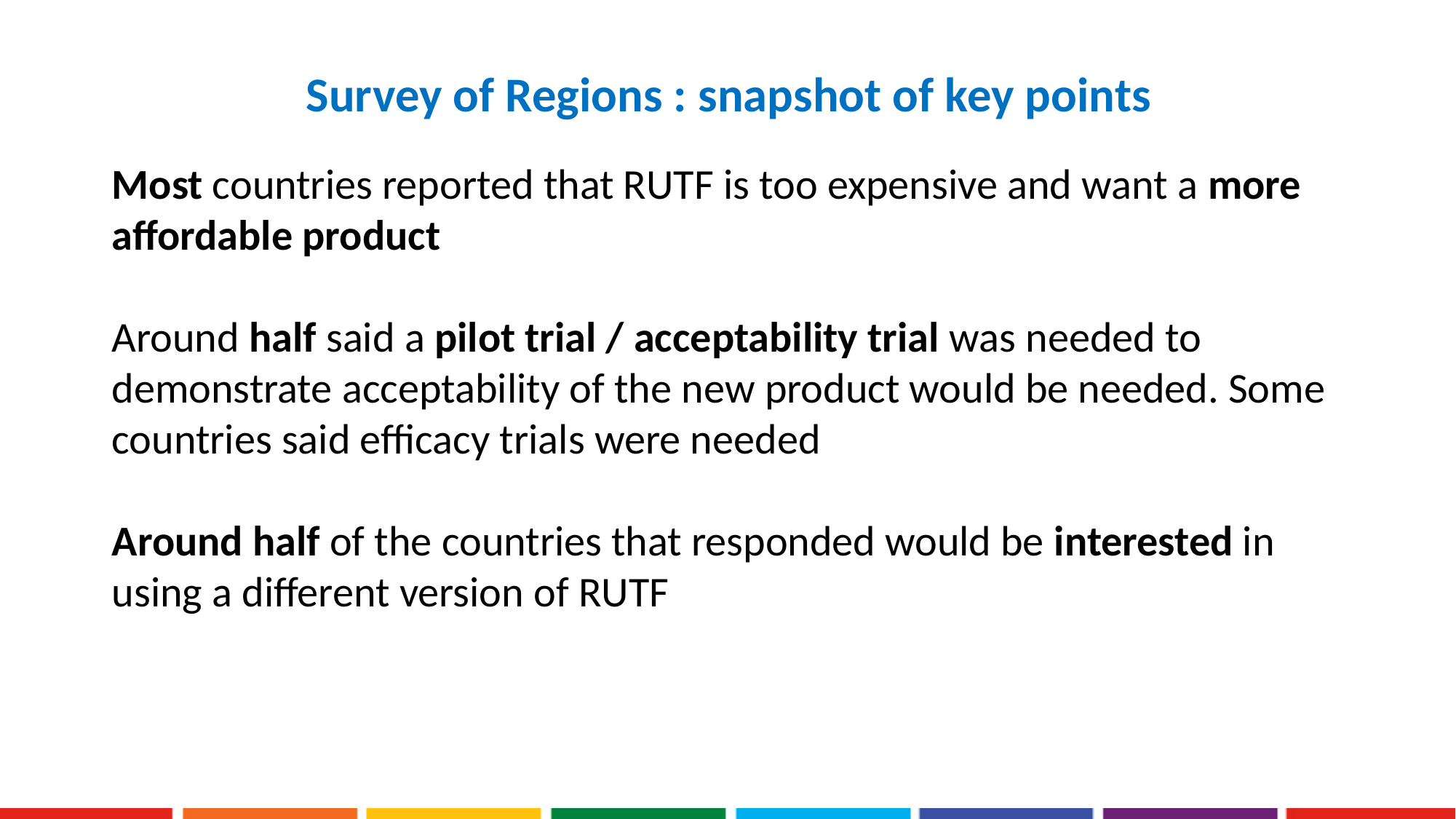

Survey of Regions : snapshot of key points
Most countries reported that RUTF is too expensive and want a more affordable product

Around half said a pilot trial / acceptability trial was needed to demonstrate acceptability of the new product would be needed. Some countries said efficacy trials were needed

Around half of the countries that responded would be interested in using a different version of RUTF